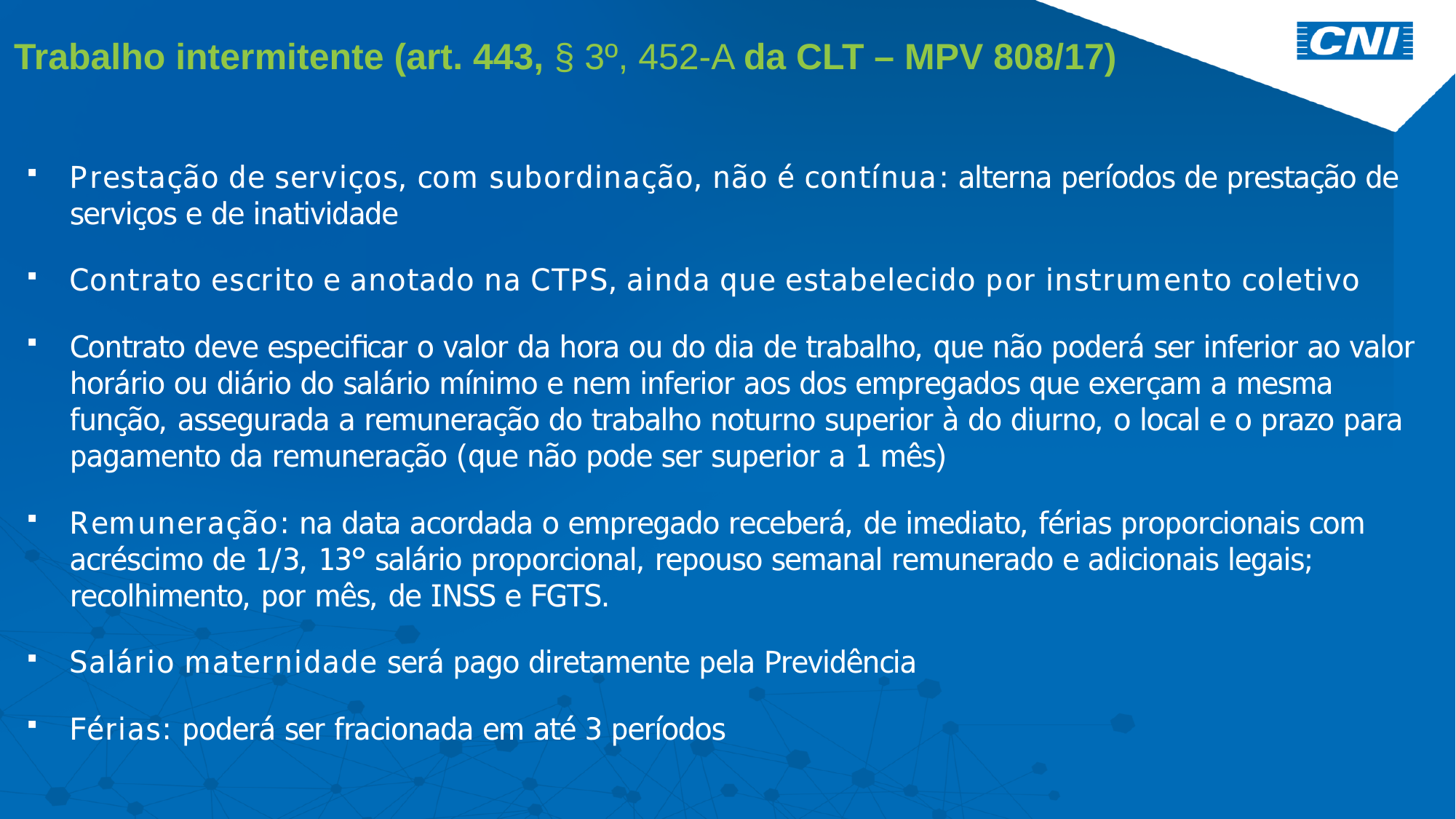

Trabalho intermitente (art. 443, § 3º, 452-A da CLT – MPV 808/17)
Prestação de serviços, com subordinação, não é contínua: alterna períodos de prestação de serviços e de inatividade
Contrato escrito e anotado na CTPS, ainda que estabelecido por instrumento coletivo
Contrato deve especificar o valor da hora ou do dia de trabalho, que não poderá ser inferior ao valor horário ou diário do salário mínimo e nem inferior aos dos empregados que exerçam a mesma função, assegurada a remuneração do trabalho noturno superior à do diurno, o local e o prazo para pagamento da remuneração (que não pode ser superior a 1 mês)
Remuneração: na data acordada o empregado receberá, de imediato, férias proporcionais com acréscimo de 1/3, 13° salário proporcional, repouso semanal remunerado e adicionais legais; recolhimento, por mês, de INSS e FGTS.
Salário maternidade será pago diretamente pela Previdência
Férias: poderá ser fracionada em até 3 períodos